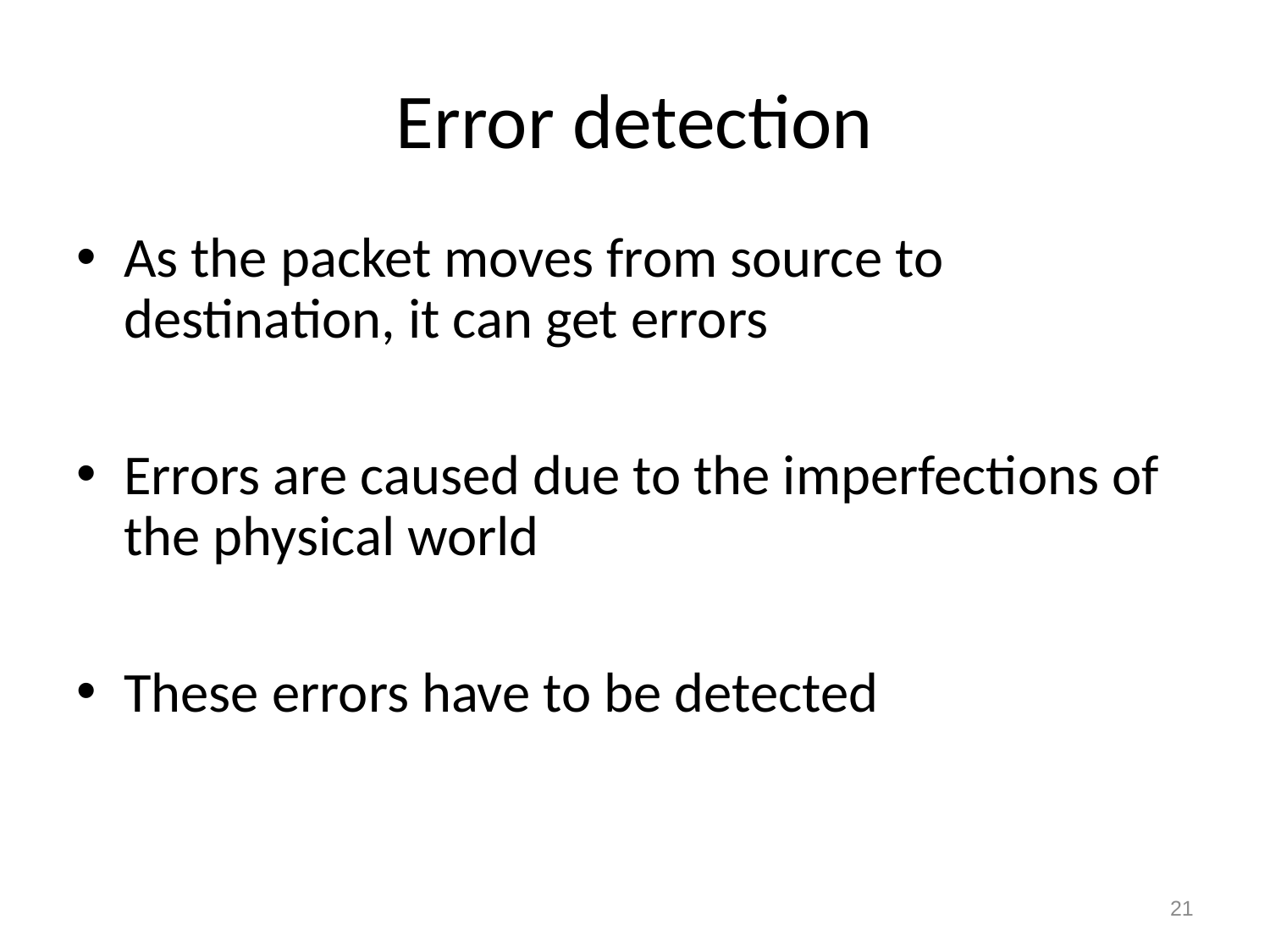

# Error detection
As the packet moves from source to destination, it can get errors

Errors are caused due to the imperfections of the physical world

These errors have to be detected

21